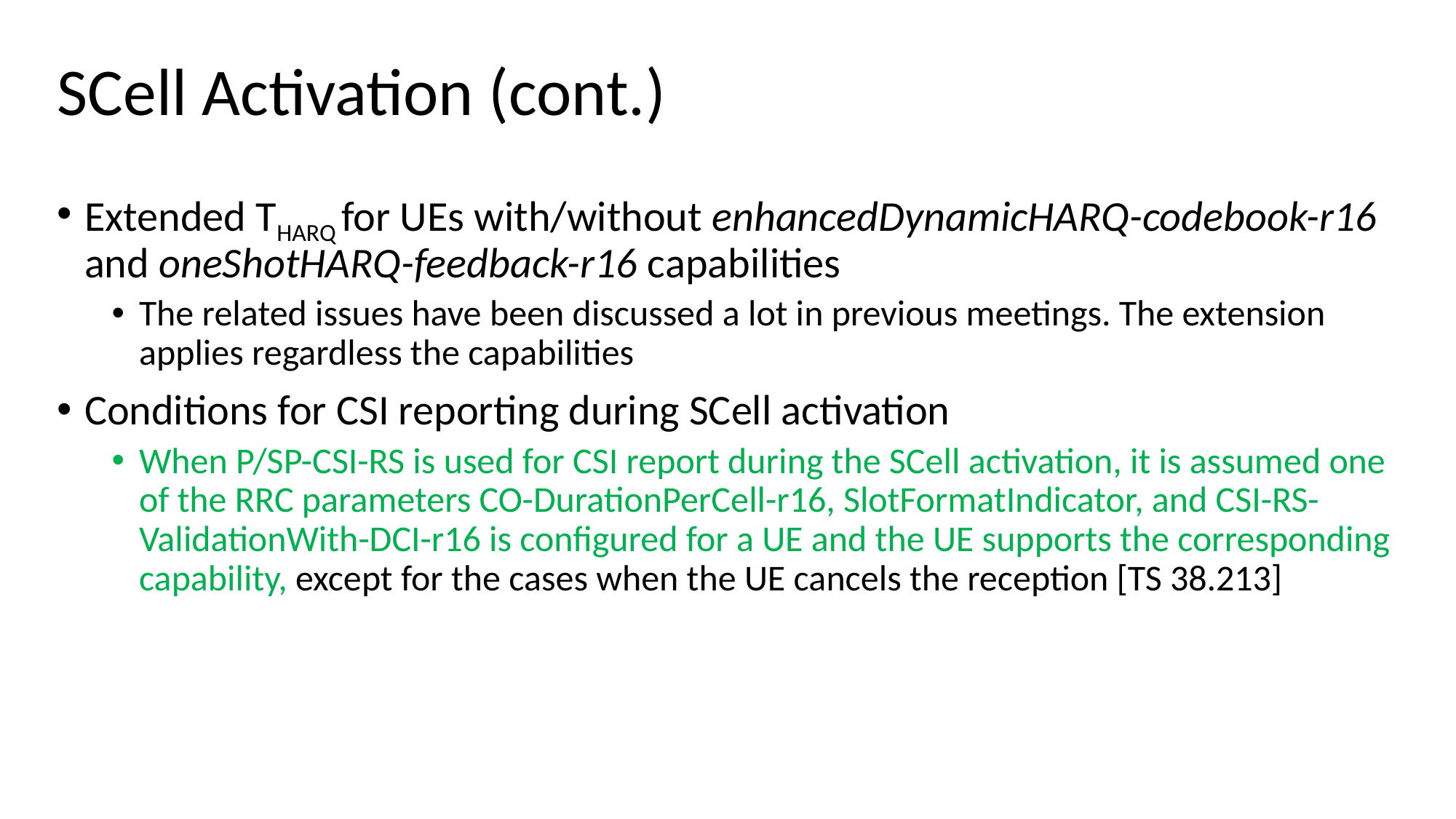

# SCell Activation (cont.)
Extended THARQ for UEs with/without enhancedDynamicHARQ-codebook-r16 and oneShotHARQ-feedback-r16 capabilities
The related issues have been discussed a lot in previous meetings. The extension applies regardless the capabilities
Conditions for CSI reporting during SCell activation
When P/SP-CSI-RS is used for CSI report during the SCell activation, it is assumed one of the RRC parameters CO-DurationPerCell-r16, SlotFormatIndicator, and CSI-RS-ValidationWith-DCI-r16 is configured for a UE and the UE supports the corresponding capability, except for the cases when the UE cancels the reception [TS 38.213]